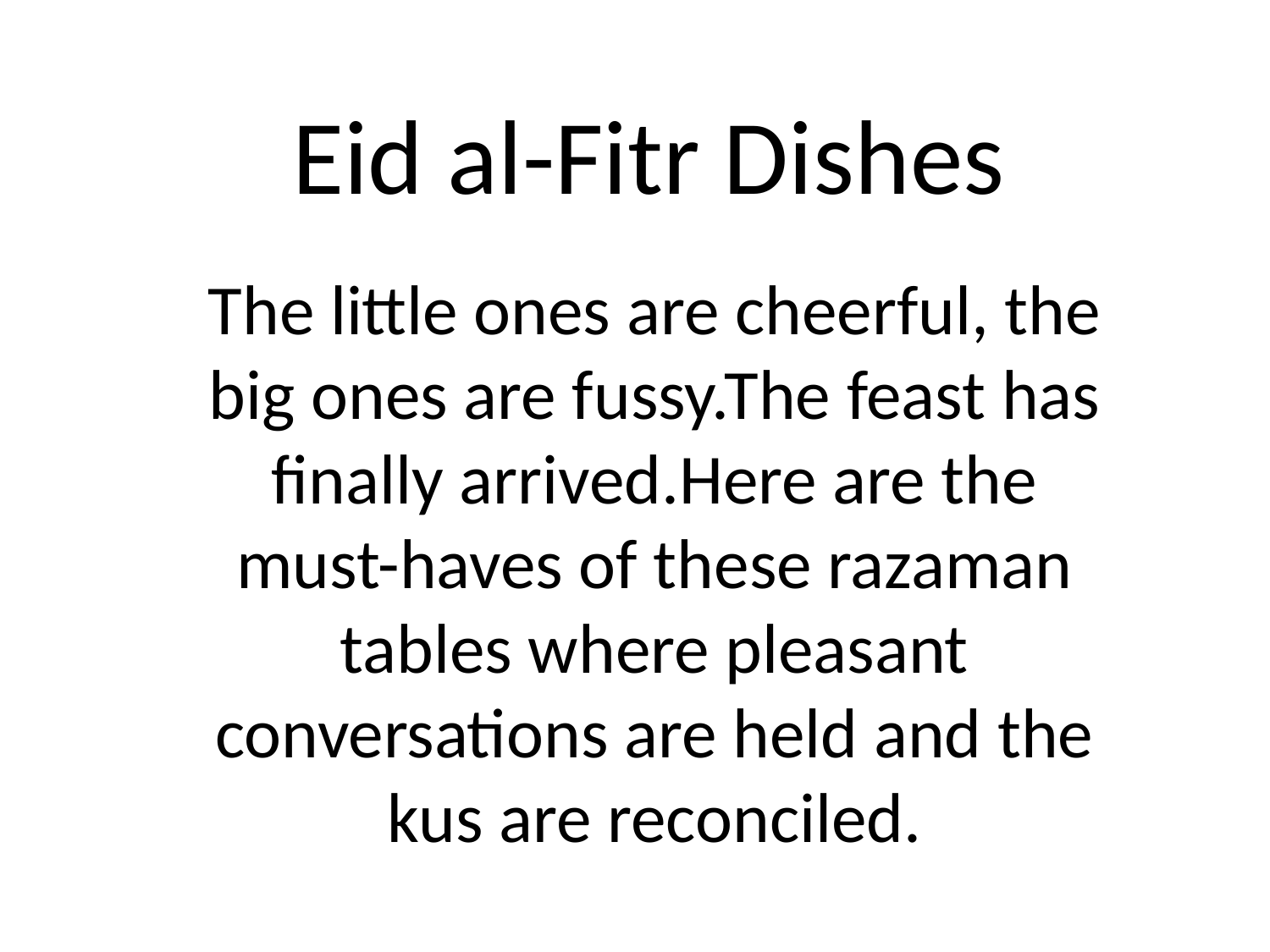

# Eid al-Fitr Dishes
The little ones are cheerful, the big ones are fussy.The feast has finally arrived.Here are the must-haves of these razaman tables where pleasant conversations are held and the kus are reconciled.